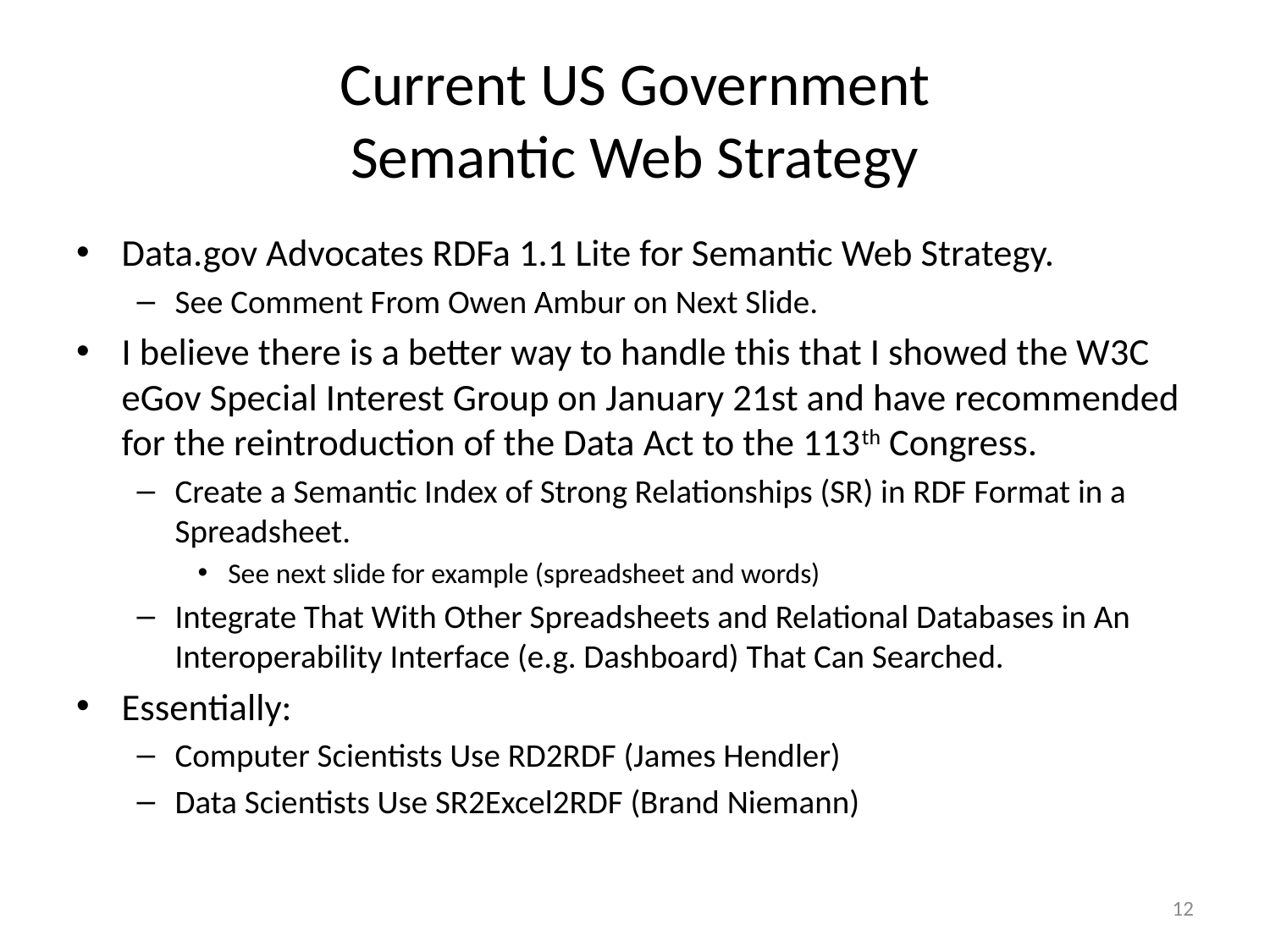

# Current US Government Semantic Web Strategy
Data.gov Advocates RDFa 1.1 Lite for Semantic Web Strategy.
See Comment From Owen Ambur on Next Slide.
I believe there is a better way to handle this that I showed the W3C eGov Special Interest Group on January 21st and have recommended for the reintroduction of the Data Act to the 113th Congress.
Create a Semantic Index of Strong Relationships (SR) in RDF Format in a Spreadsheet.
See next slide for example (spreadsheet and words)
Integrate That With Other Spreadsheets and Relational Databases in An Interoperability Interface (e.g. Dashboard) That Can Searched.
Essentially:
Computer Scientists Use RD2RDF (James Hendler)
Data Scientists Use SR2Excel2RDF (Brand Niemann)
12